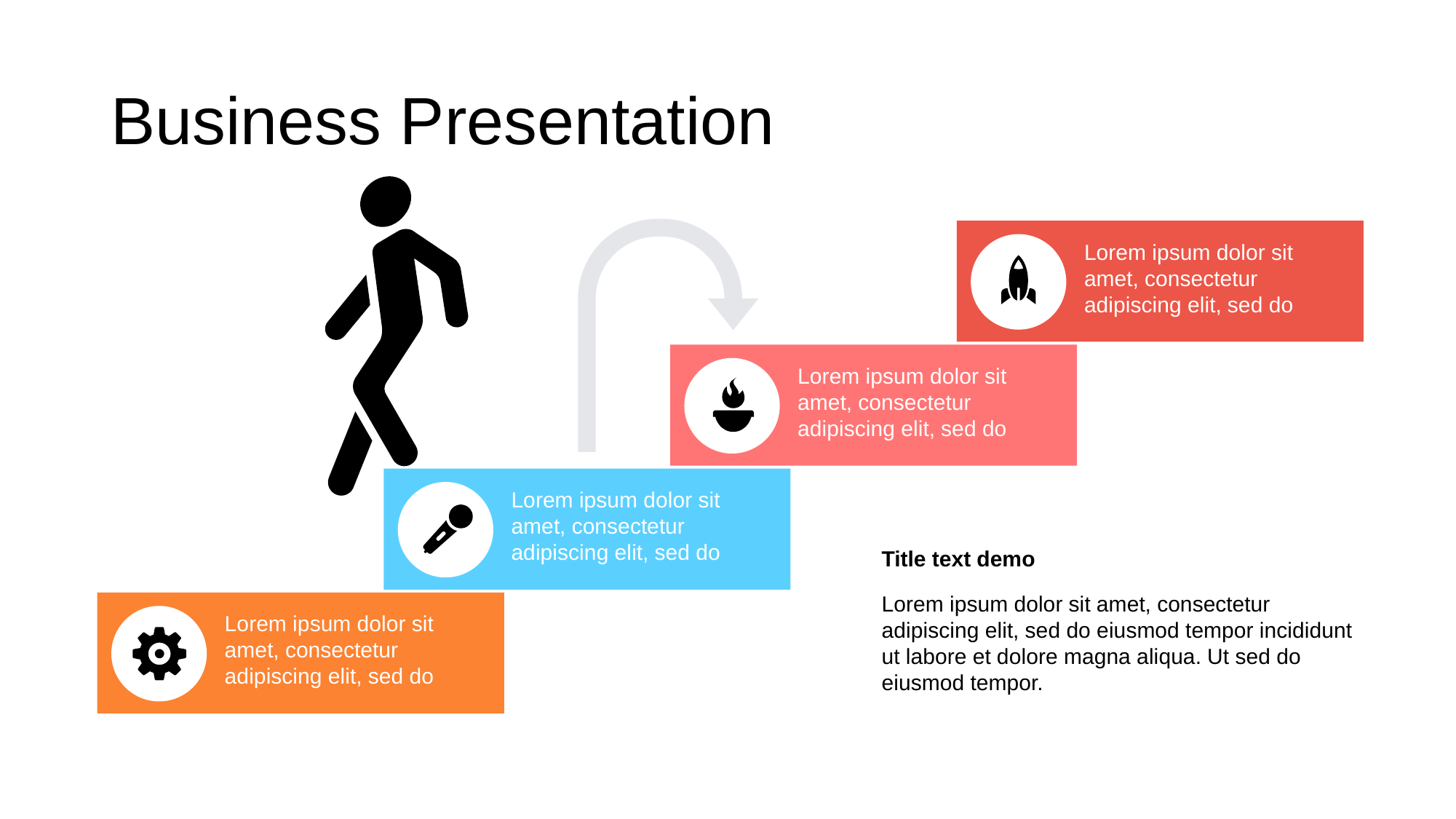

# Business Presentation

Lorem ipsum dolor sit amet, consectetur adipiscing elit, sed do

Lorem ipsum dolor sit amet, consectetur adipiscing elit, sed do

Lorem ipsum dolor sit amet, consectetur adipiscing elit, sed do

Title text demo
Lorem ipsum dolor sit amet, consectetur adipiscing elit, sed do eiusmod tempor incididunt ut labore et dolore magna aliqua. Ut sed do eiusmod tempor.

Lorem ipsum dolor sit amet, consectetur adipiscing elit, sed do